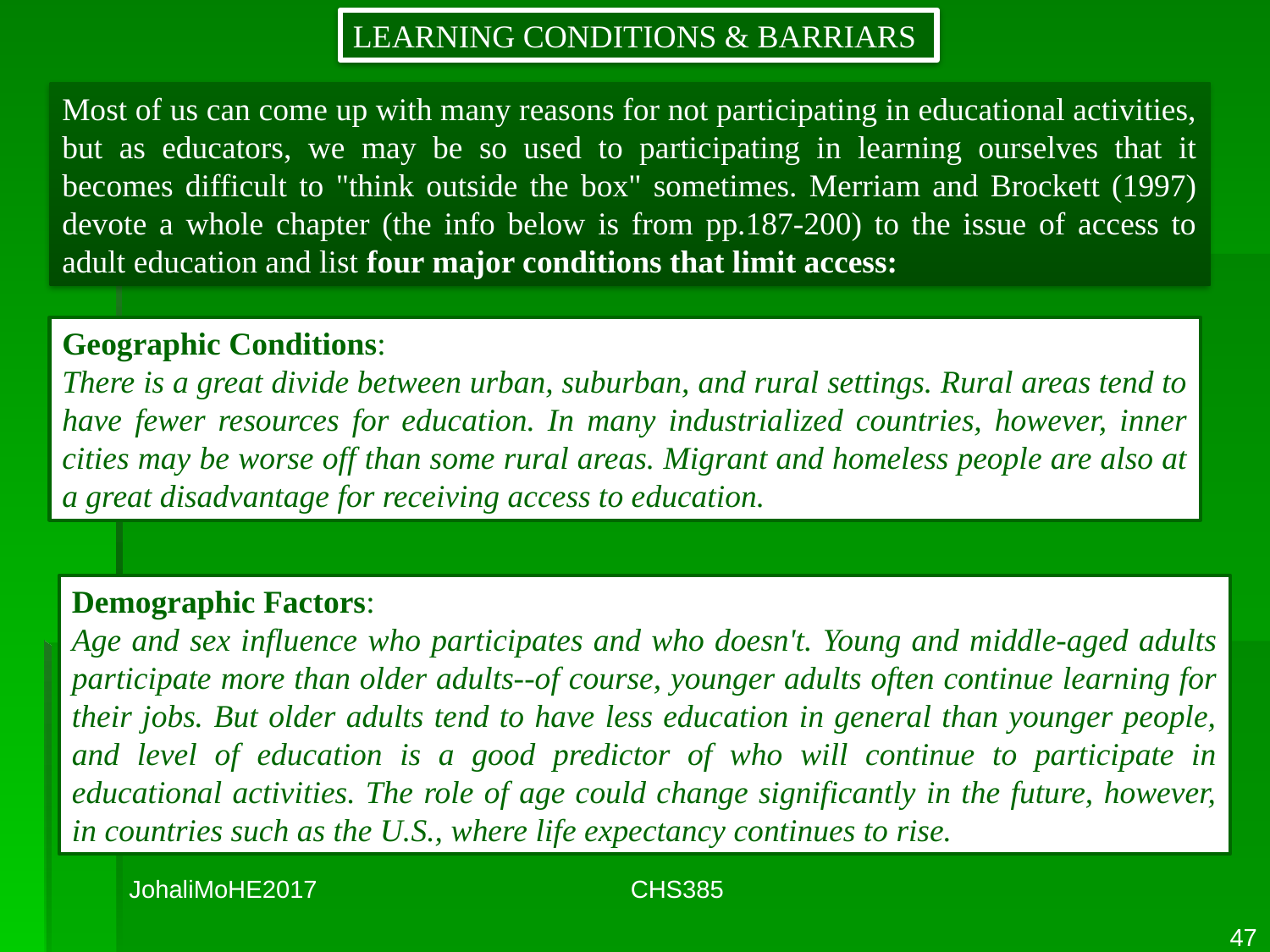

LEARNING CONDITIONS & BARRIARS
Most of us can come up with many reasons for not participating in educational activities, but as educators, we may be so used to participating in learning ourselves that it becomes difficult to "think outside the box" sometimes. Merriam and Brockett (1997) devote a whole chapter (the info below is from pp.187-200) to the issue of access to adult education and list four major conditions that limit access:
Geographic Conditions:
There is a great divide between urban, suburban, and rural settings. Rural areas tend to have fewer resources for education. In many industrialized countries, however, inner cities may be worse off than some rural areas. Migrant and homeless people are also at a great disadvantage for receiving access to education.
Demographic Factors:
Age and sex influence who participates and who doesn't. Young and middle-aged adults participate more than older adults--of course, younger adults often continue learning for their jobs. But older adults tend to have less education in general than younger people, and level of education is a good predictor of who will continue to participate in educational activities. The role of age could change significantly in the future, however, in countries such as the U.S., where life expectancy continues to rise.
JohaliMoHE2017
CHS385
47